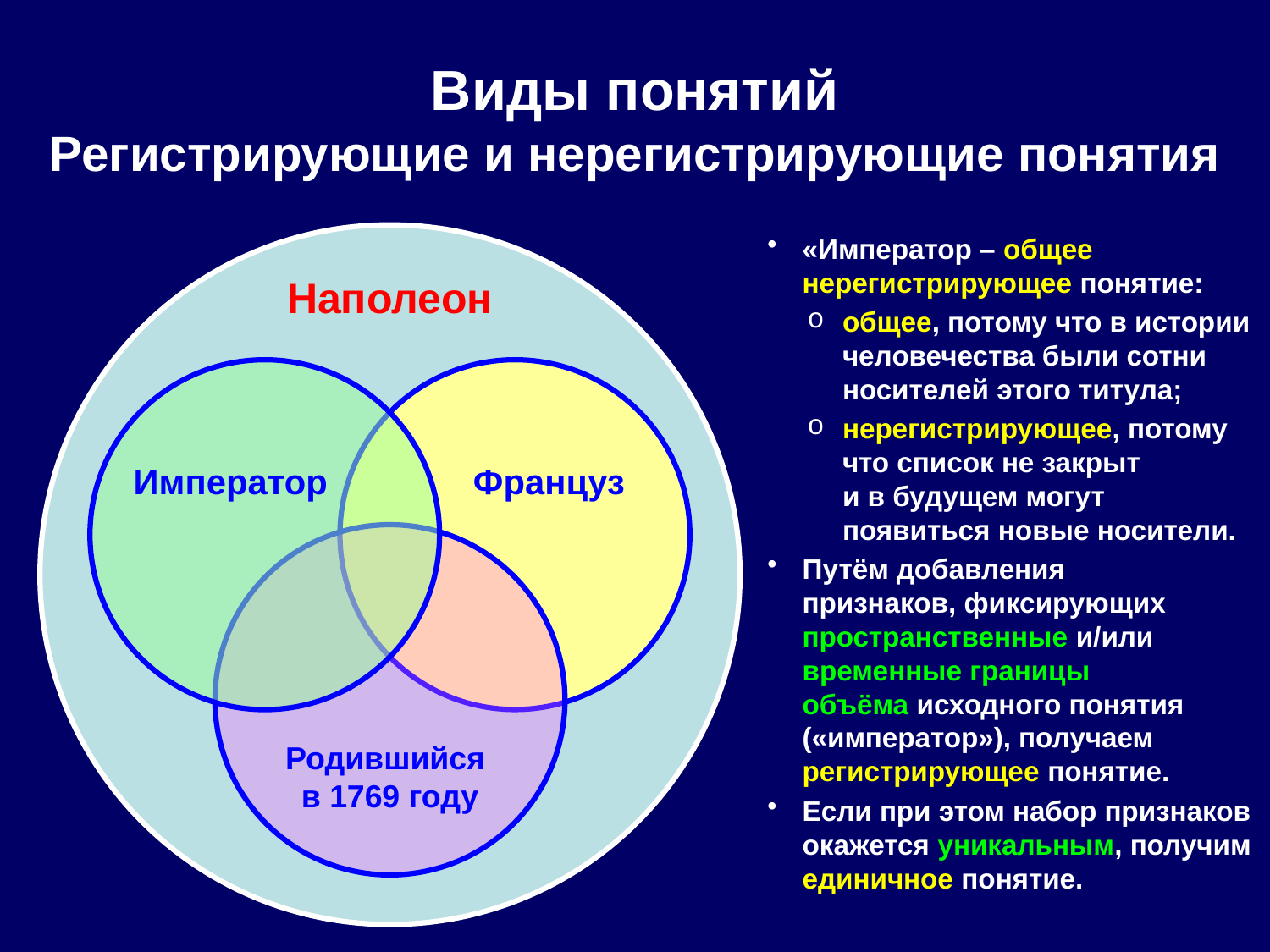

Виды понятий
Регистрирующие и нерегистрирующие понятия

«Император – общее нерегистрирующее понятие:
общее, потому что в истории человечества были сотни носителей этого титула;
нерегистрирующее, потому что список не закрыт
и в будущем могут появиться новые носители.
Путём добавления
признаков, фиксирующих пространственные и/или временные границы
объёма исходного понятия («император»), получаем регистрирующее понятие.
Если при этом набор признаков окажется уникальным, получим единичное понятие.
Наполеон
Император
       Француз

Родившийся
в 1769 году